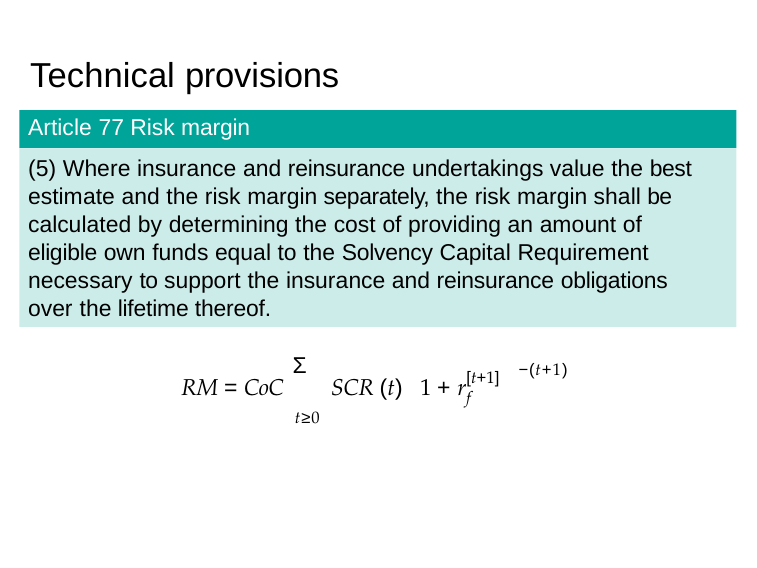

# Technical provisions
Article 77 Risk margin
(5) Where insurance and reinsurance undertakings value the best estimate and the risk margin separately, the risk margin shall be calculated by determining the cost of providing an amount of eligible own funds equal to the Solvency Capital Requirement necessary to support the insurance and reinsurance obligations over the lifetime thereof.

Σ
−(t+1)
[t+1]
RM = CoC	SCR (t)  1 + r
f
t≥0